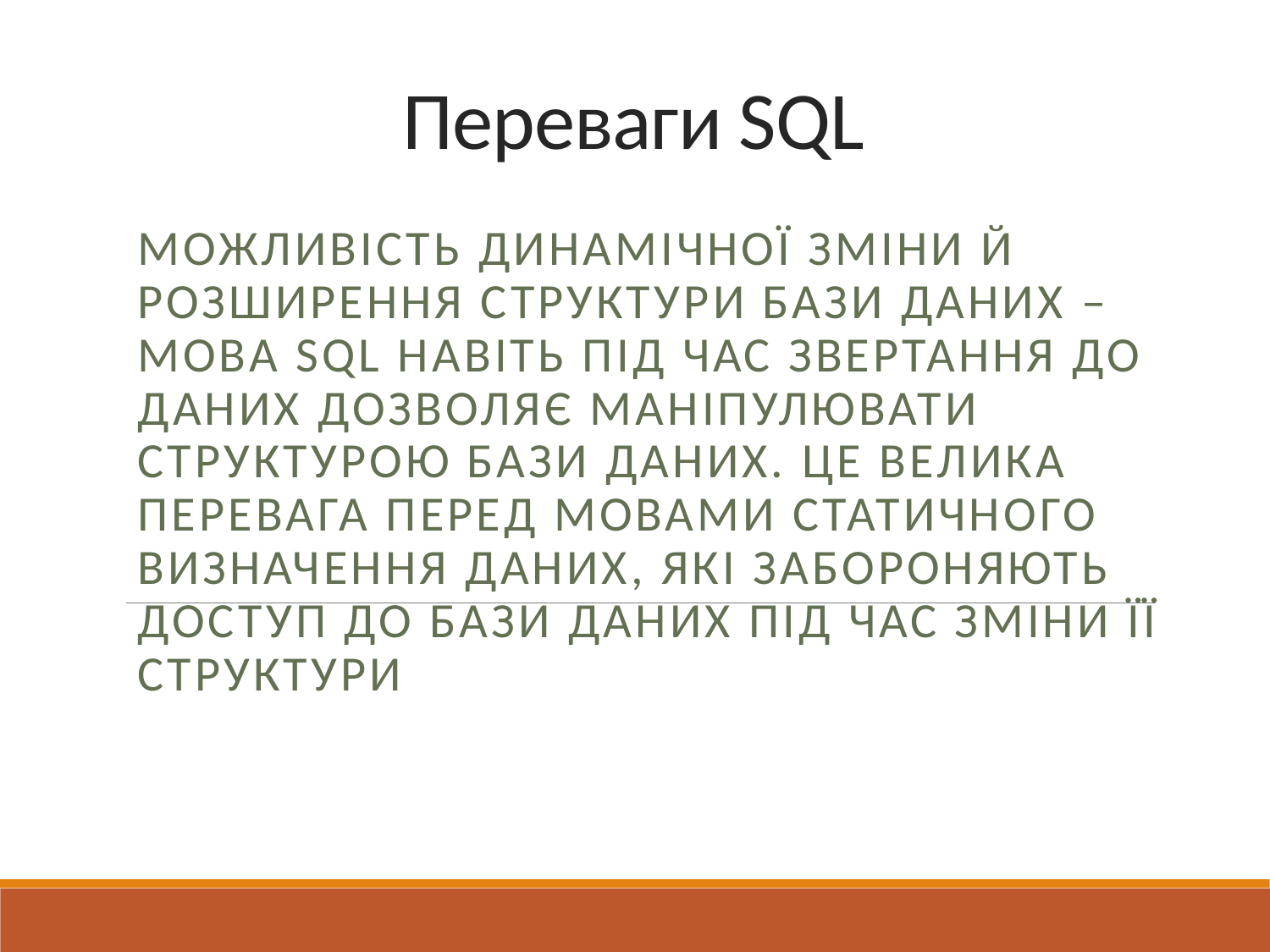

# Переваги SQL
можливість динамічної зміни й розширення структури бази даних – мова SQL навіть під час звертання до даних дозволяє маніпулювати структурою бази даних. Це велика перевага перед мовами статичного визначення даних, які забороняють доступ до бази даних під час зміни її структури